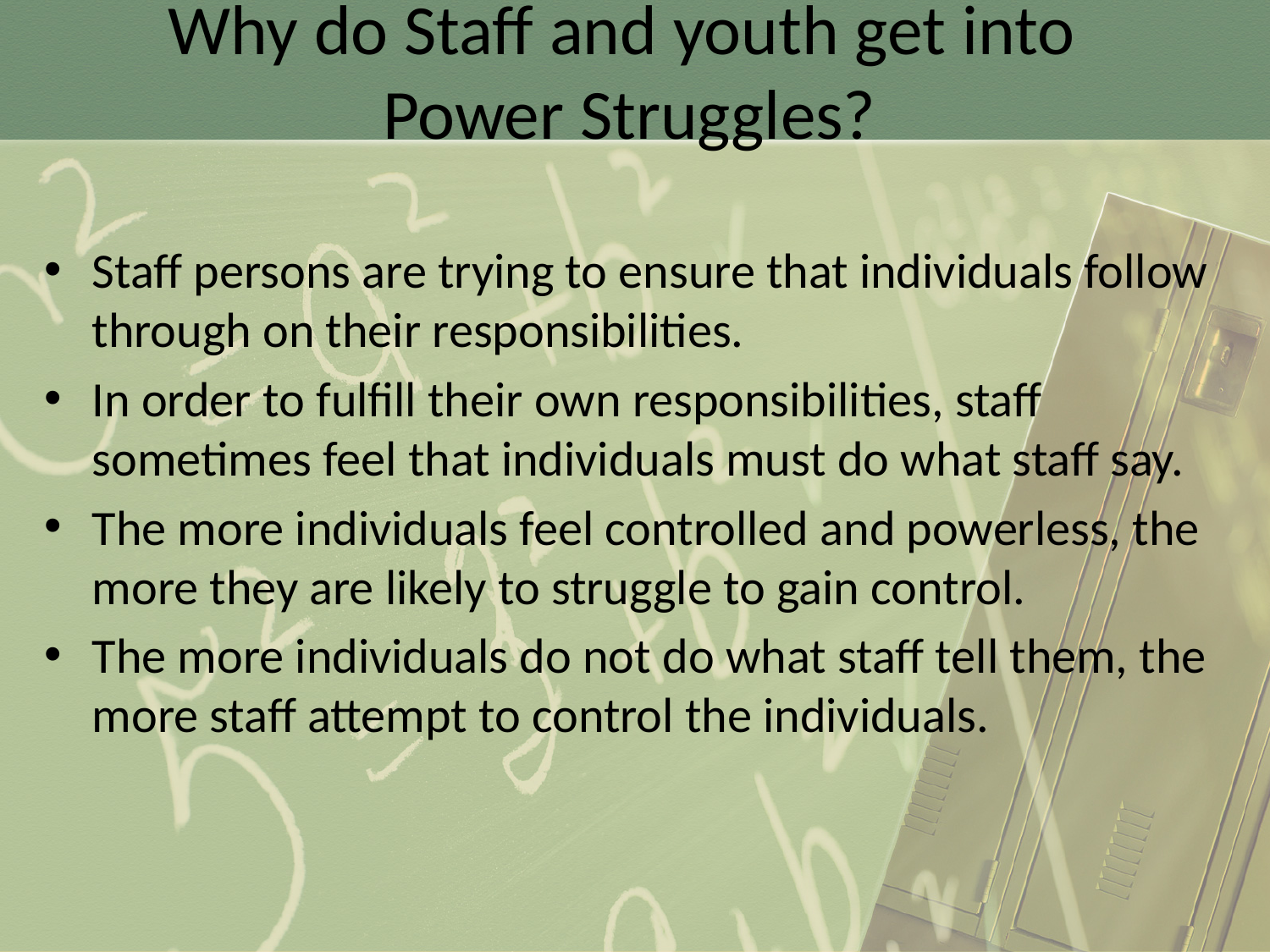

# Why do Staff and youth get into Power Struggles?
Staff persons are trying to ensure that individuals follow through on their responsibilities.
In order to fulfill their own responsibilities, staff sometimes feel that individuals must do what staff say.
The more individuals feel controlled and powerless, the more they are likely to struggle to gain control.
The more individuals do not do what staff tell them, the more staff attempt to control the individuals.